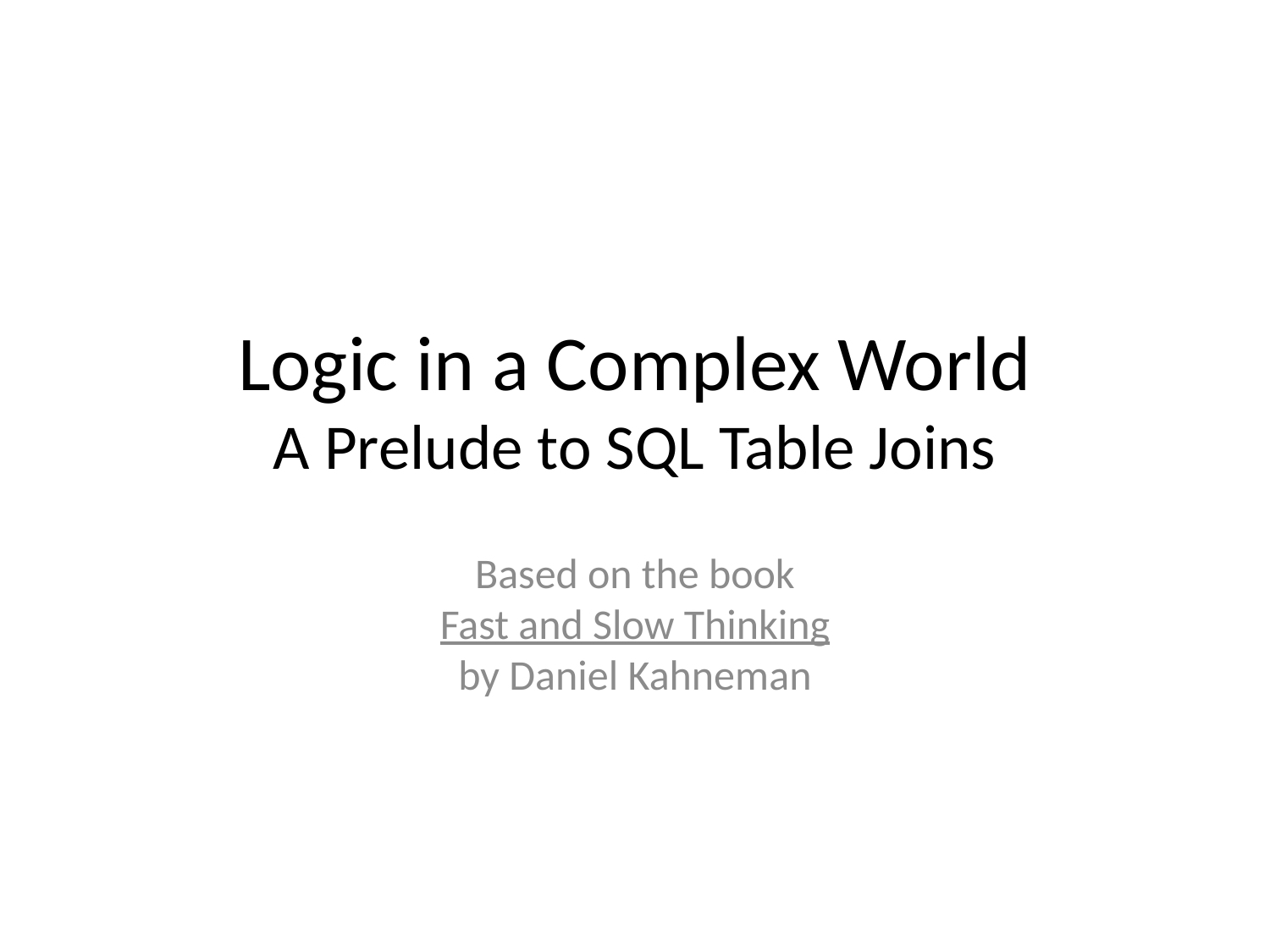

# Logic in a Complex World A Prelude to SQL Table Joins
Based on the book
Fast and Slow Thinking
by Daniel Kahneman